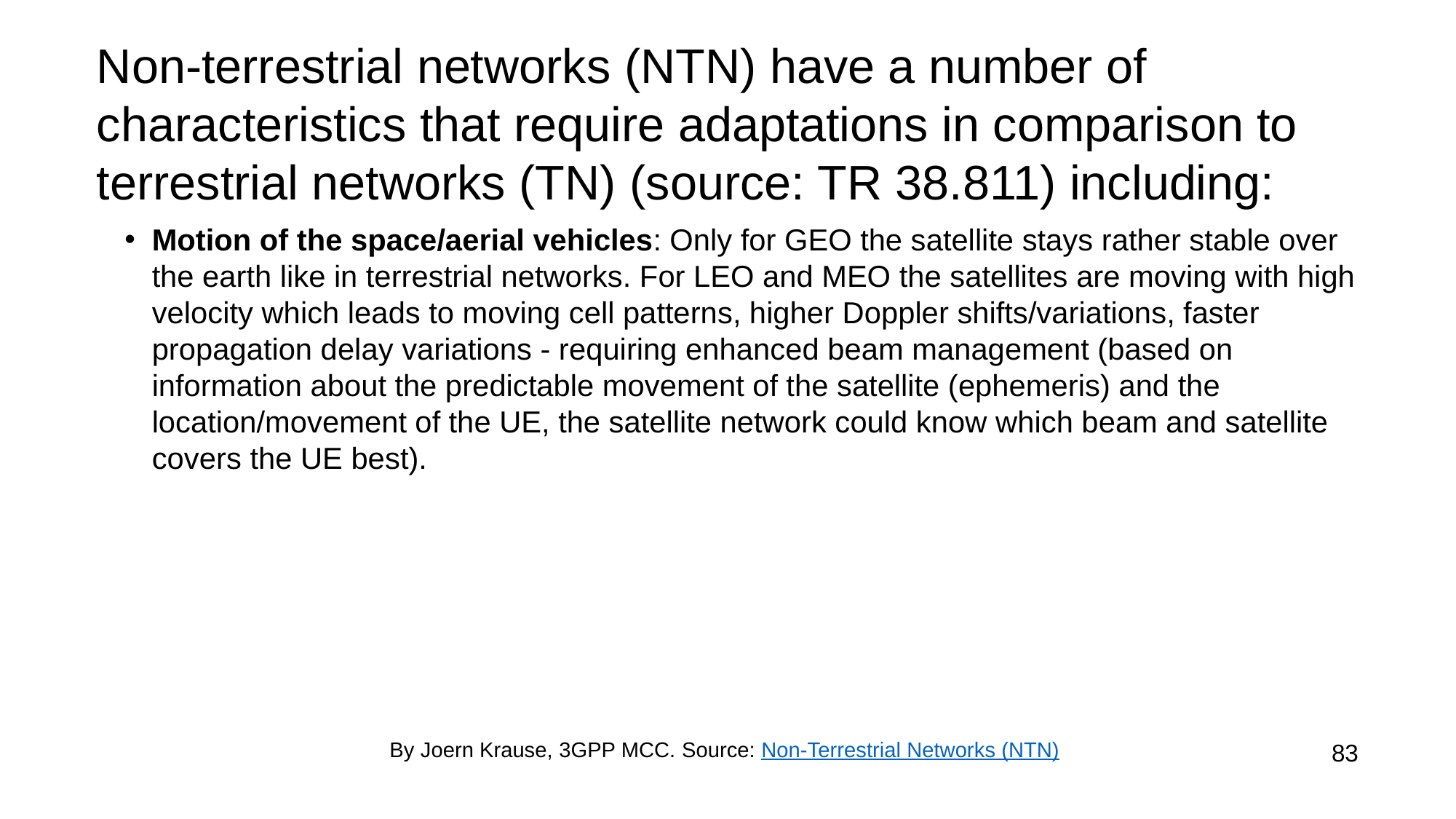

# Non-terrestrial networks (NTN) have a number of characteristics that require adaptations in comparison to terrestrial networks (TN) (source: TR 38.811) including:
Motion of the space/aerial vehicles: Only for GEO the satellite stays rather stable over the earth like in terrestrial networks. For LEO and MEO the satellites are moving with high velocity which leads to moving cell patterns, higher Doppler shifts/variations, faster propagation delay variations - requiring enhanced beam management (based on information about the predictable movement of the satellite (ephemeris) and the location/movement of the UE, the satellite network could know which beam and satellite covers the UE best).
By Joern Krause, 3GPP MCC. Source: Non-Terrestrial Networks (NTN)
83